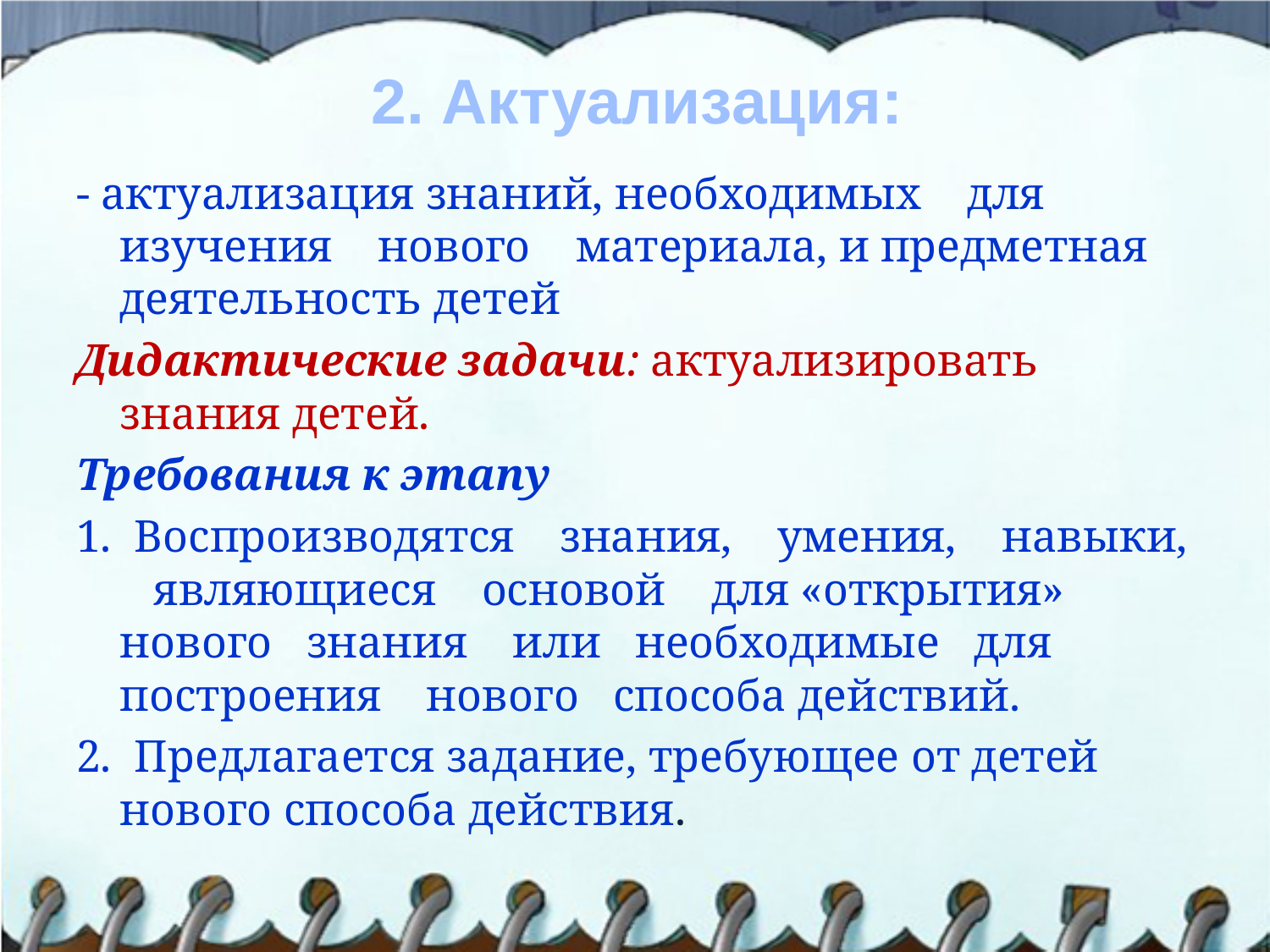

# 2. Актуализация:
- актуализация знаний, необходимых    для    изучения    нового    материала, и предметная  деятельность детей
Дидактические задачи: актуализировать знания детей.
Требования к этапу
1.  Воспроизводятся    знания,    умения,    навыки,    являющиеся    основой    для «открытия»   нового   знания    или   необходимые   для   построения    нового   способа действий.
2.  Предлагается задание, требующее от детей нового способа действия.